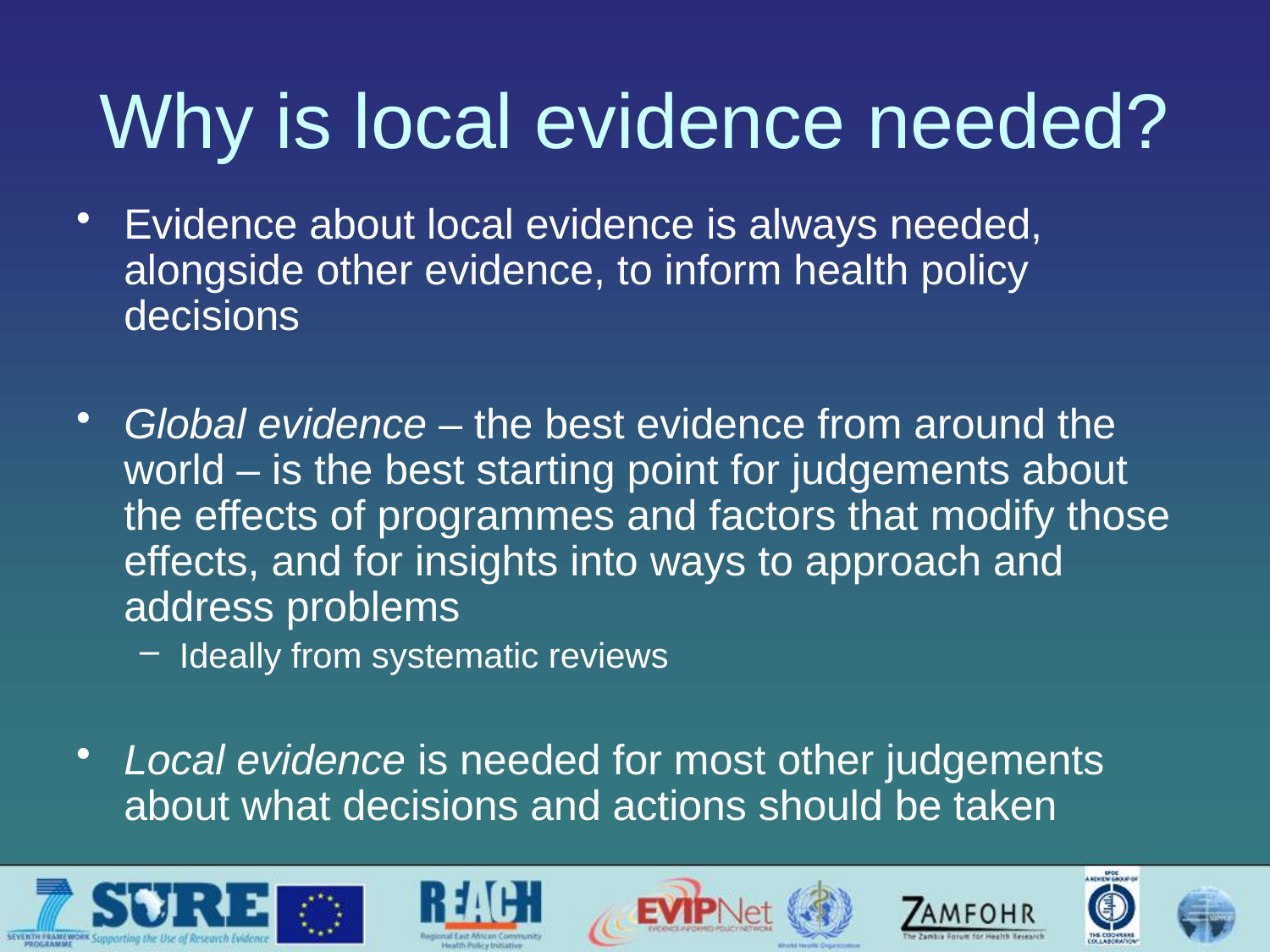

# Why is local evidence needed?
Evidence about local evidence is always needed, alongside other evidence, to inform health policy decisions

Global evidence – the best evidence from around the world – is the best starting point for judgements about the effects of programmes and factors that modify those effects, and for insights into ways to approach and address problems
Ideally from systematic reviews

Local evidence is needed for most other judgements about what decisions and actions should be taken